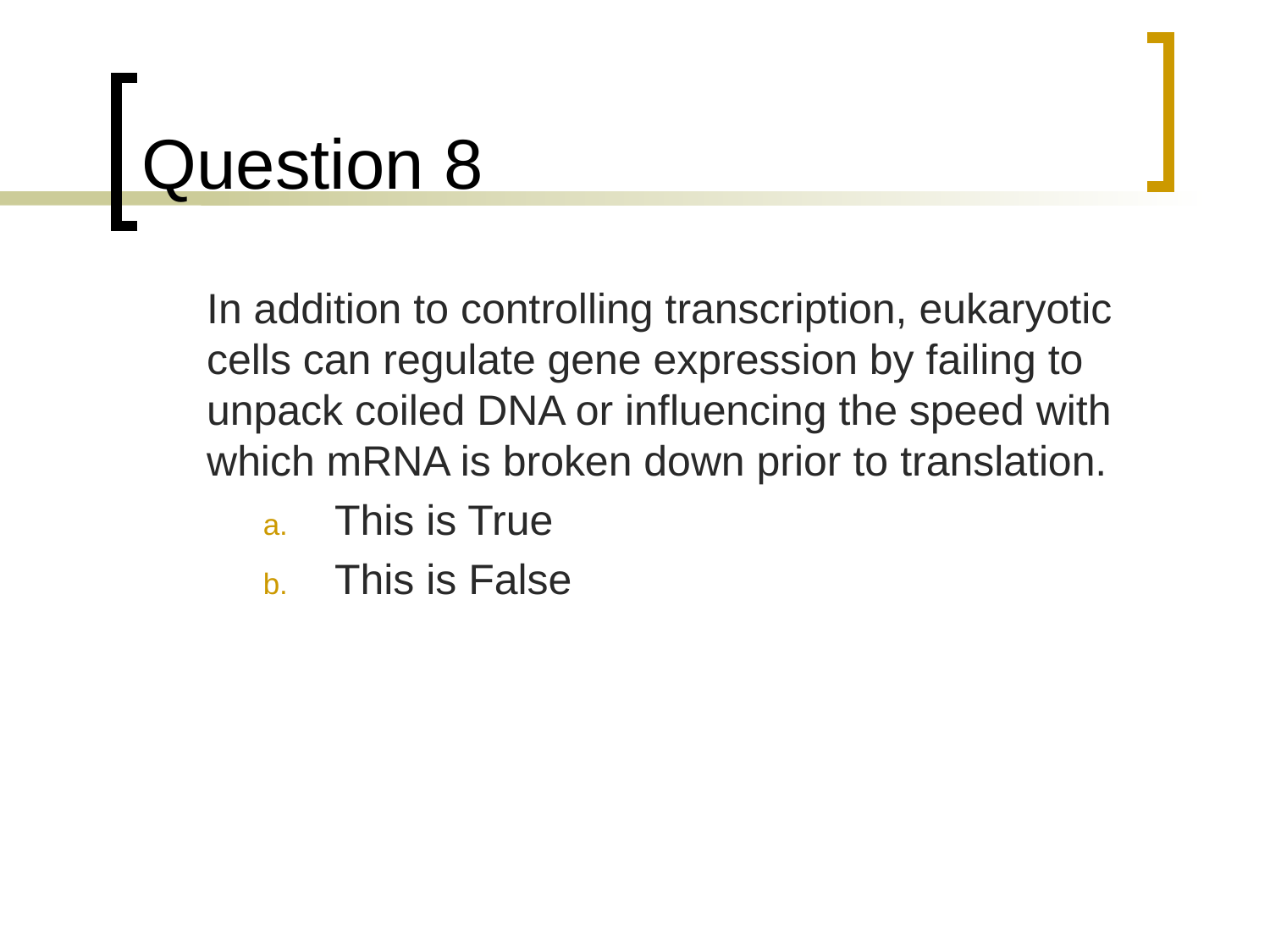

# Question 8
	In addition to controlling transcription, eukaryotic cells can regulate gene expression by failing to unpack coiled DNA or influencing the speed with which mRNA is broken down prior to translation.
This is True
This is False